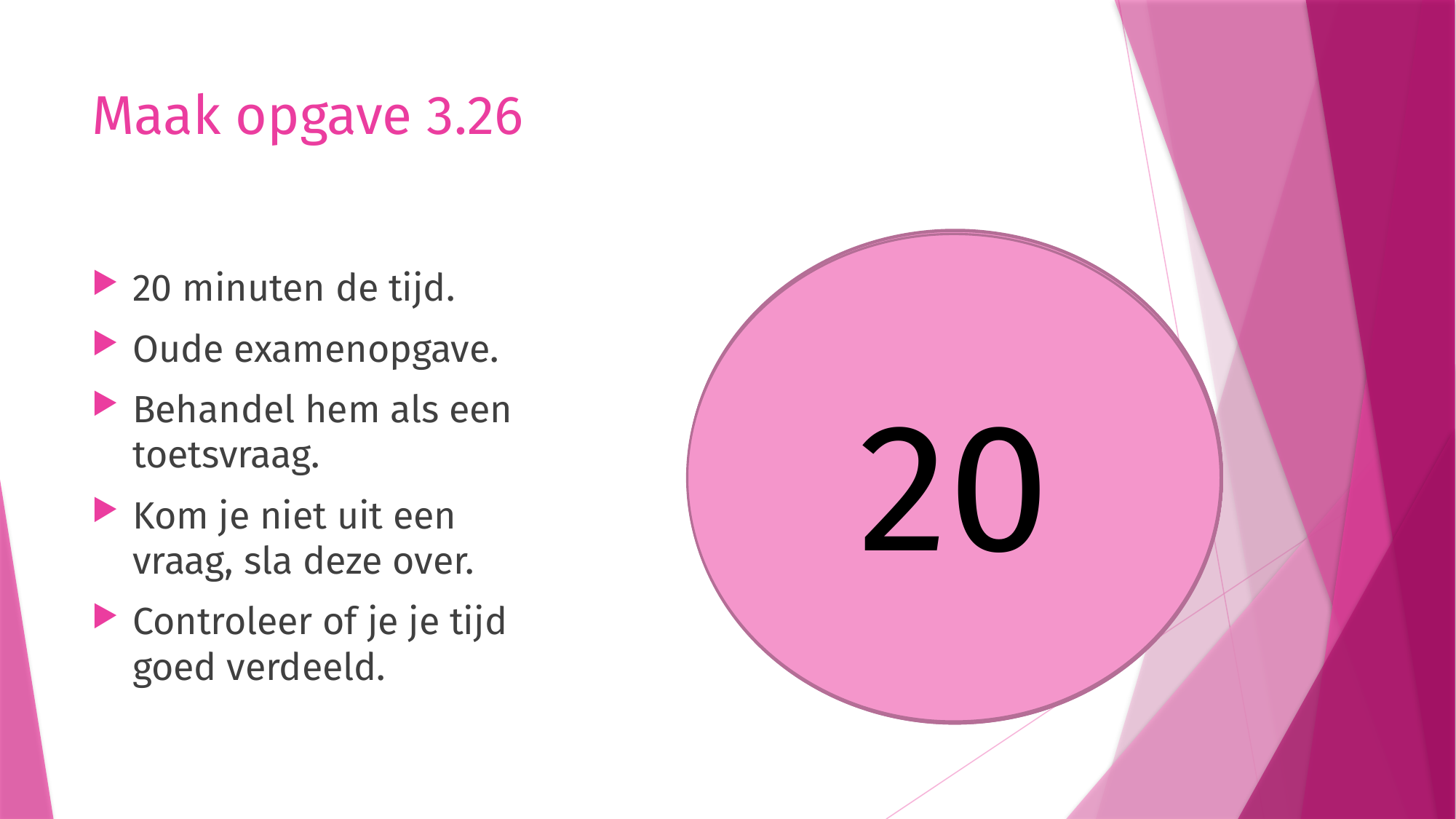

# Maak opgave 3.26
10
18
17
12
9
8
20
15
14
13
11
5
6
7
4
3
1
2
19
16
20 minuten de tijd.
Oude examenopgave.
Behandel hem als een toetsvraag.
Kom je niet uit een vraag, sla deze over.
Controleer of je je tijd goed verdeeld.